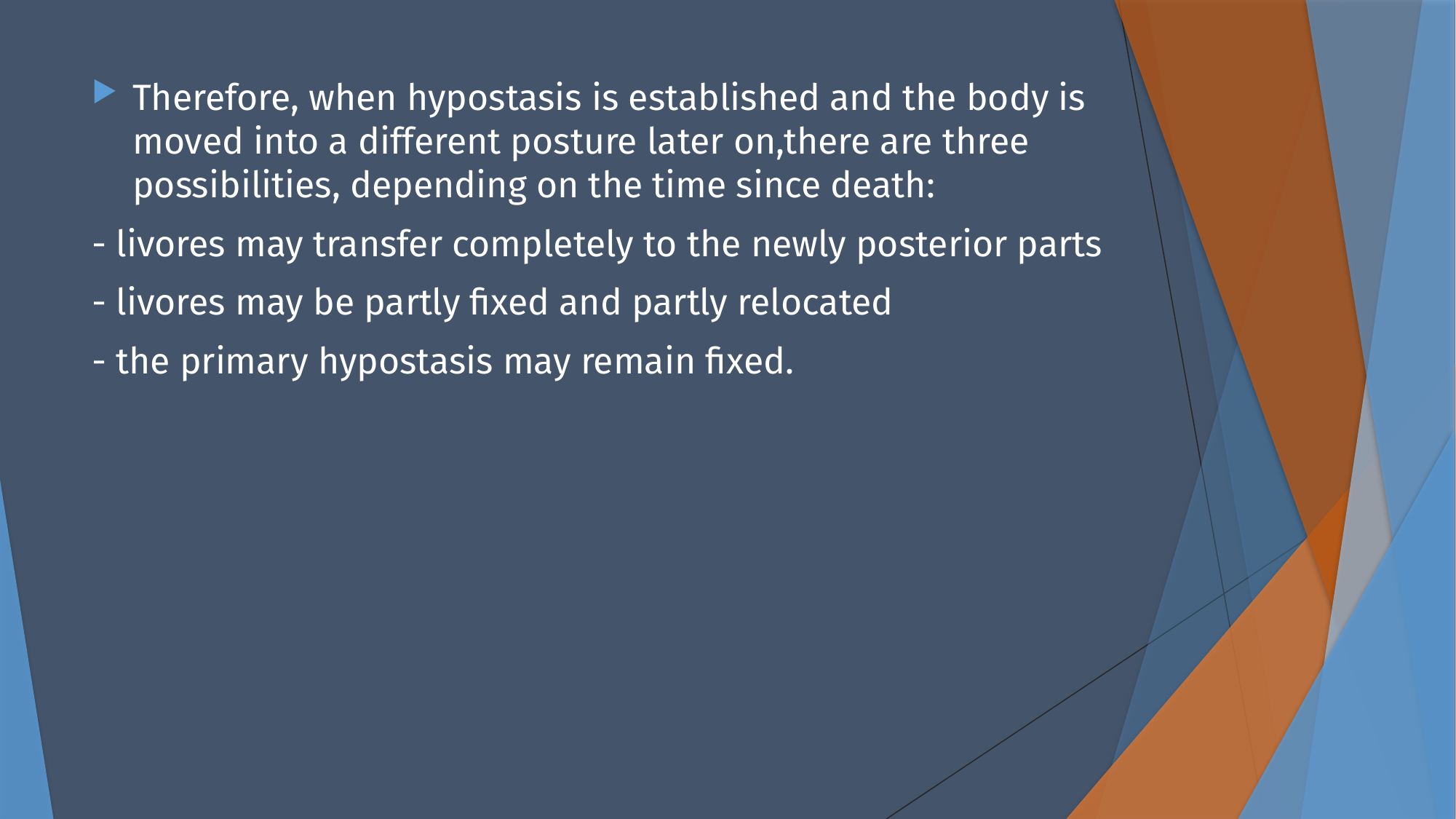

Therefore, when hypostasis is established and the body is moved into a different posture later on,there are three possibilities, depending on the time since death:
- livores may transfer completely to the newly posterior parts
- livores may be partly fixed and partly relocated
- the primary hypostasis may remain fixed.